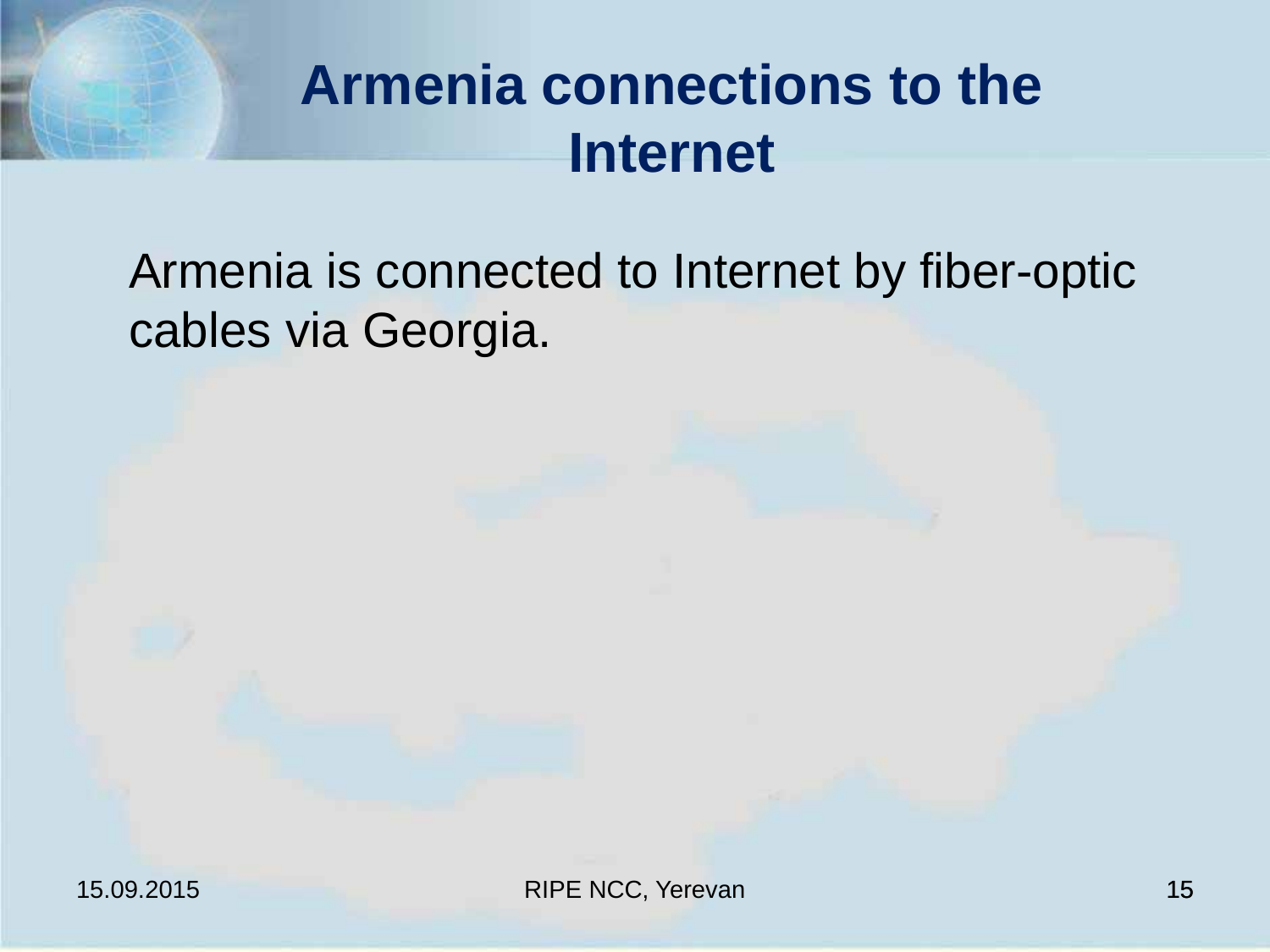

Armenia connections to the Internet
Armenia is connected to Internet by fiber-optic cables via Georgia.
15.09.2015
RIPE NCC, Yerevan
15
15